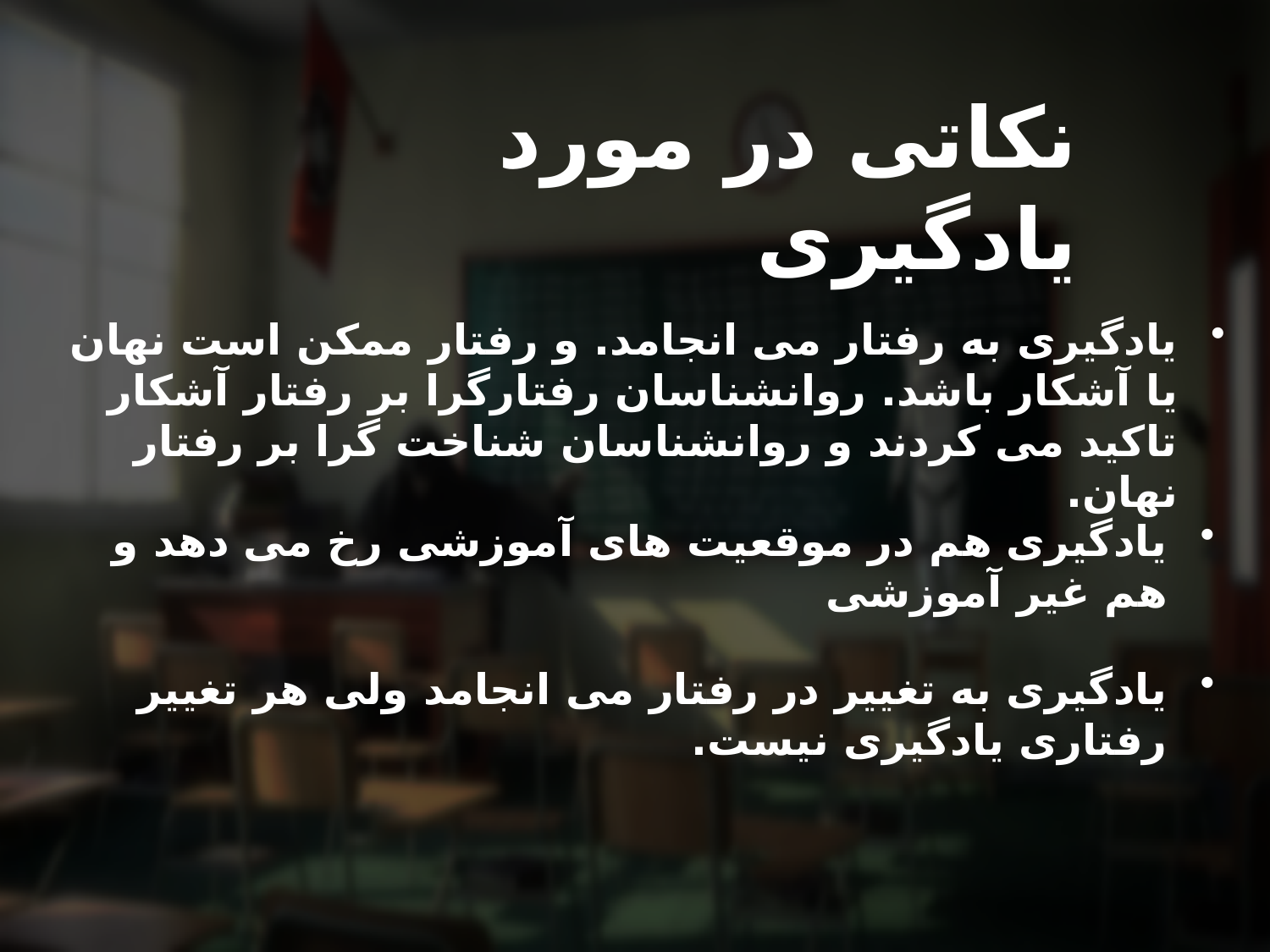

نکاتی در مورد یادگیری
یادگیری به رفتار می انجامد. و رفتار ممکن است نهان یا آشکار باشد. روانشناسان رفتارگرا بر رفتار آشکار تاکید می کردند و روانشناسان شناخت گرا بر رفتار نهان.
یادگیری هم در موقعیت های آموزشی رخ می دهد و هم غیر آموزشی
یادگیری به تغییر در رفتار می انجامد ولی هر تغییر رفتاری یادگیری نیست.